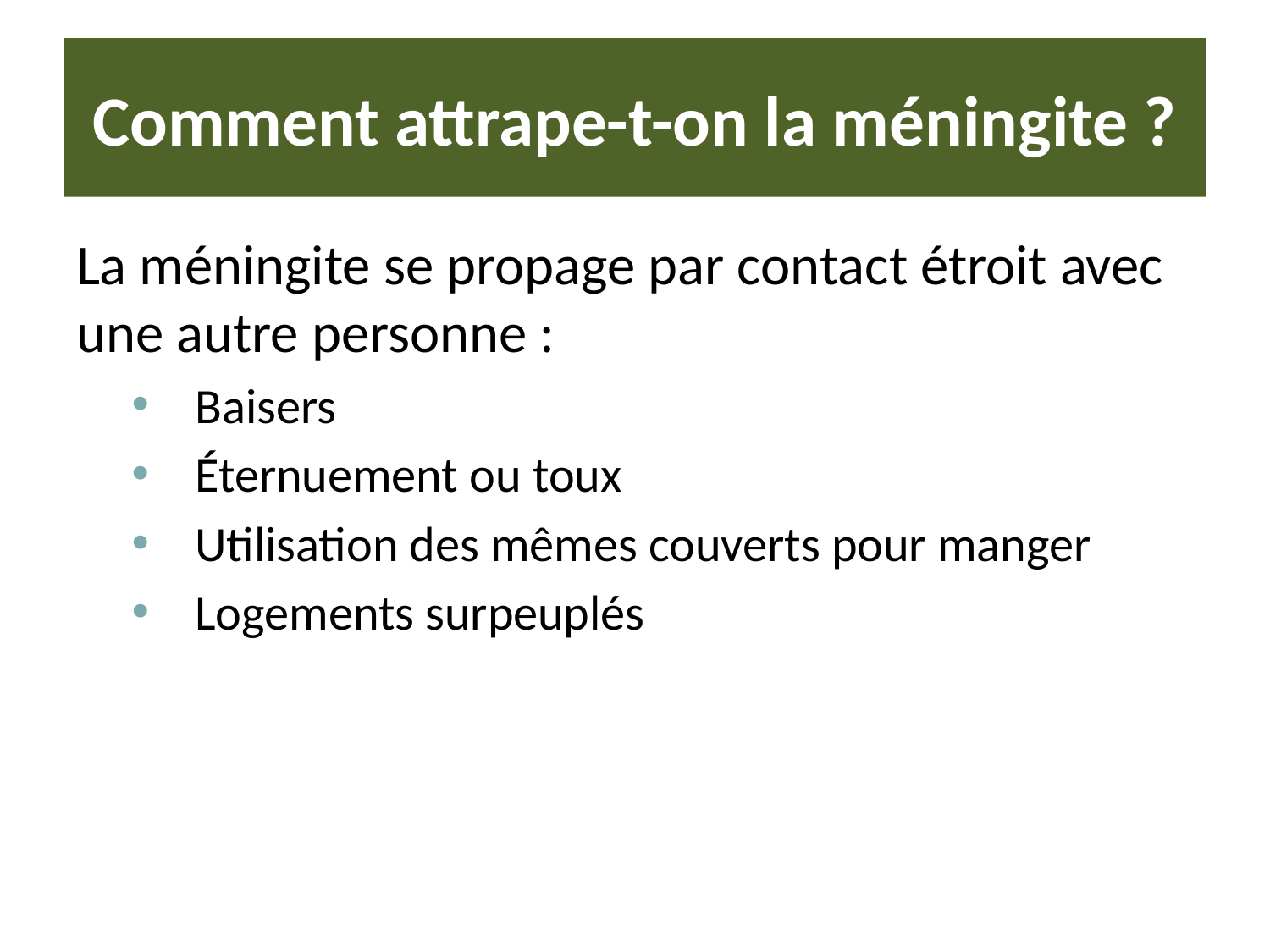

# Comment attrape-t-on la méningite ?
La méningite se propage par contact étroit avec une autre personne :
Baisers
Éternuement ou toux
Utilisation des mêmes couverts pour manger
Logements surpeuplés